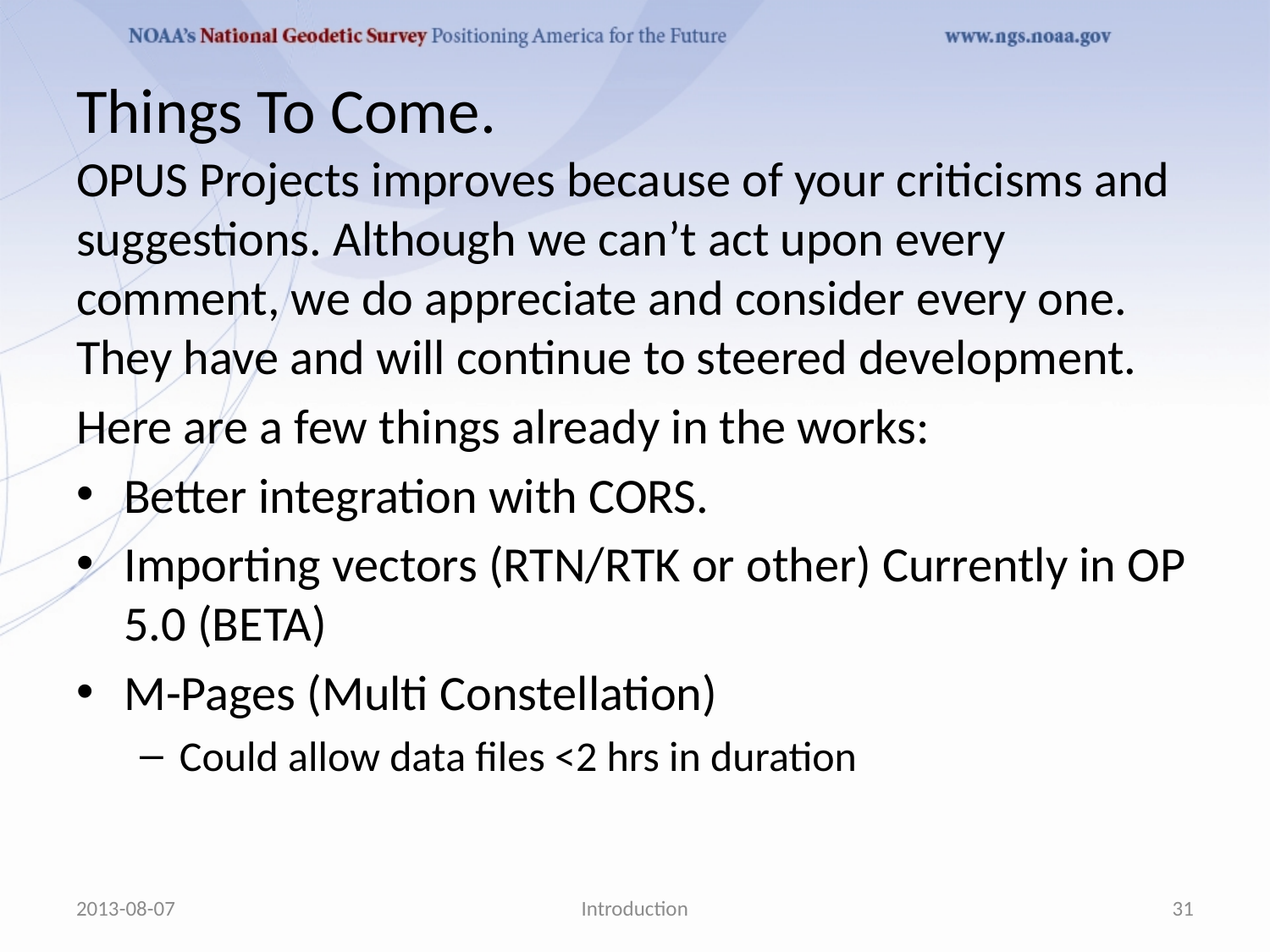

# Things To Come.
OPUS Projects improves because of your criticisms and suggestions. Although we can’t act upon every comment, we do appreciate and consider every one. They have and will continue to steered development.
Here are a few things already in the works:
Better integration with CORS.
Importing vectors (RTN/RTK or other) Currently in OP 5.0 (BETA)
M-Pages (Multi Constellation)
Could allow data files <2 hrs in duration

2013-08-07
Introduction
31